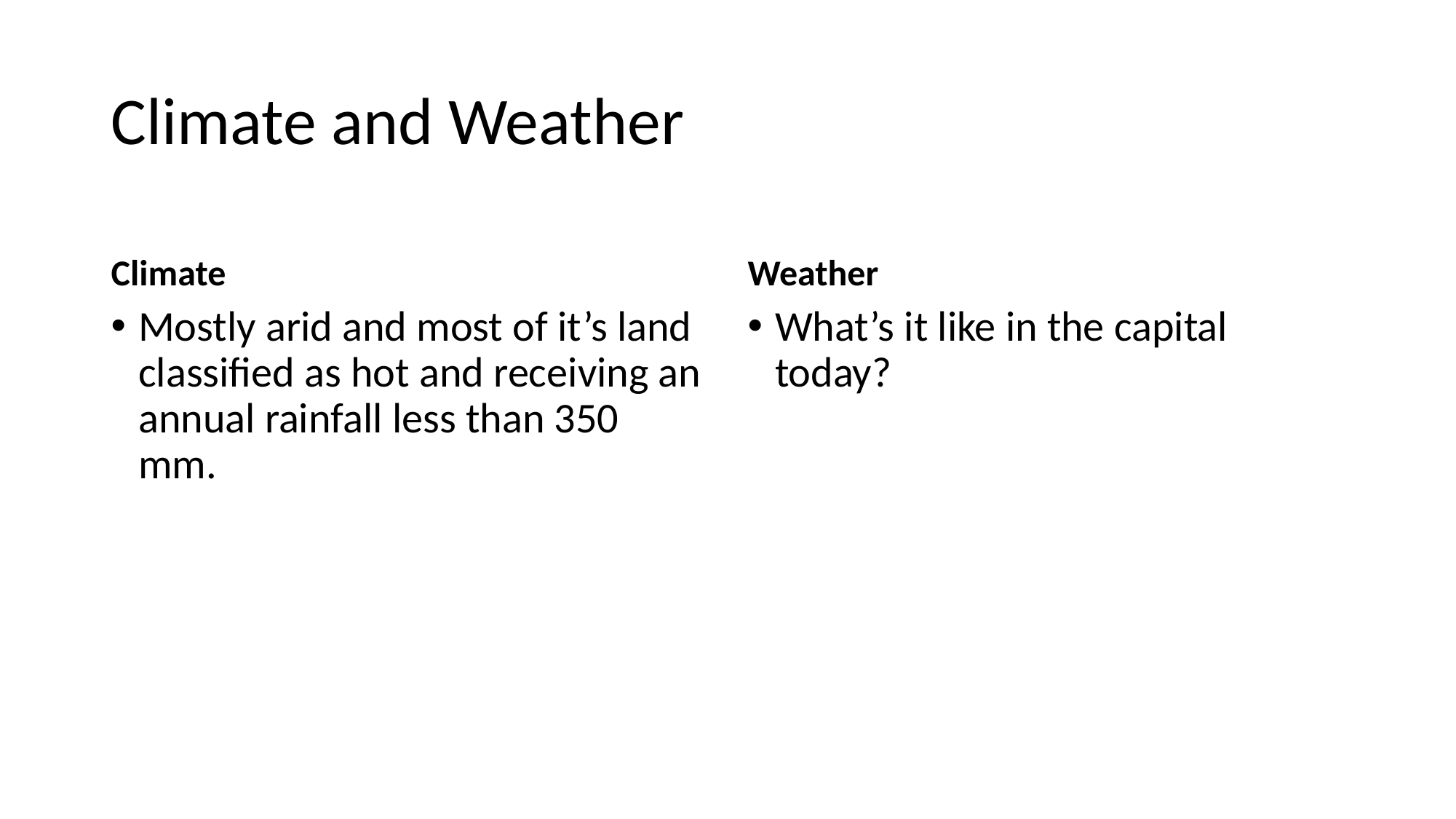

# Climate and Weather
Climate
Weather
Mostly arid and most of it’s land classified as hot and receiving an annual rainfall less than 350 mm.
What’s it like in the capital today?